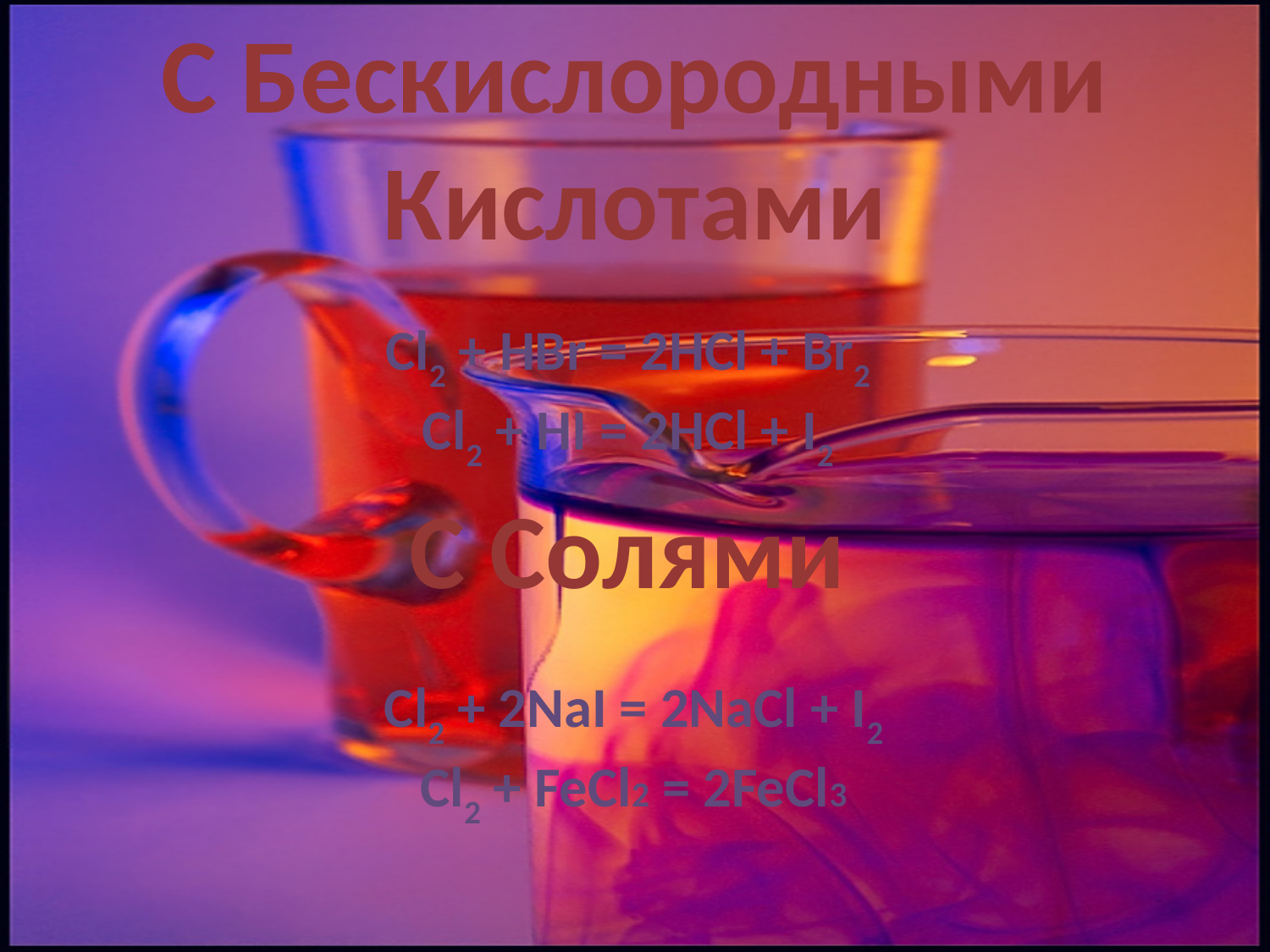

# С Бескислородными Кислотами
Cl2 + HBr = 2HCl + Br2
Cl2 + HI = 2HCl + I2
С Солями
Cl2 + 2NaI = 2NaCl + I2
Cl2 + FeCl2 = 2FeCl3